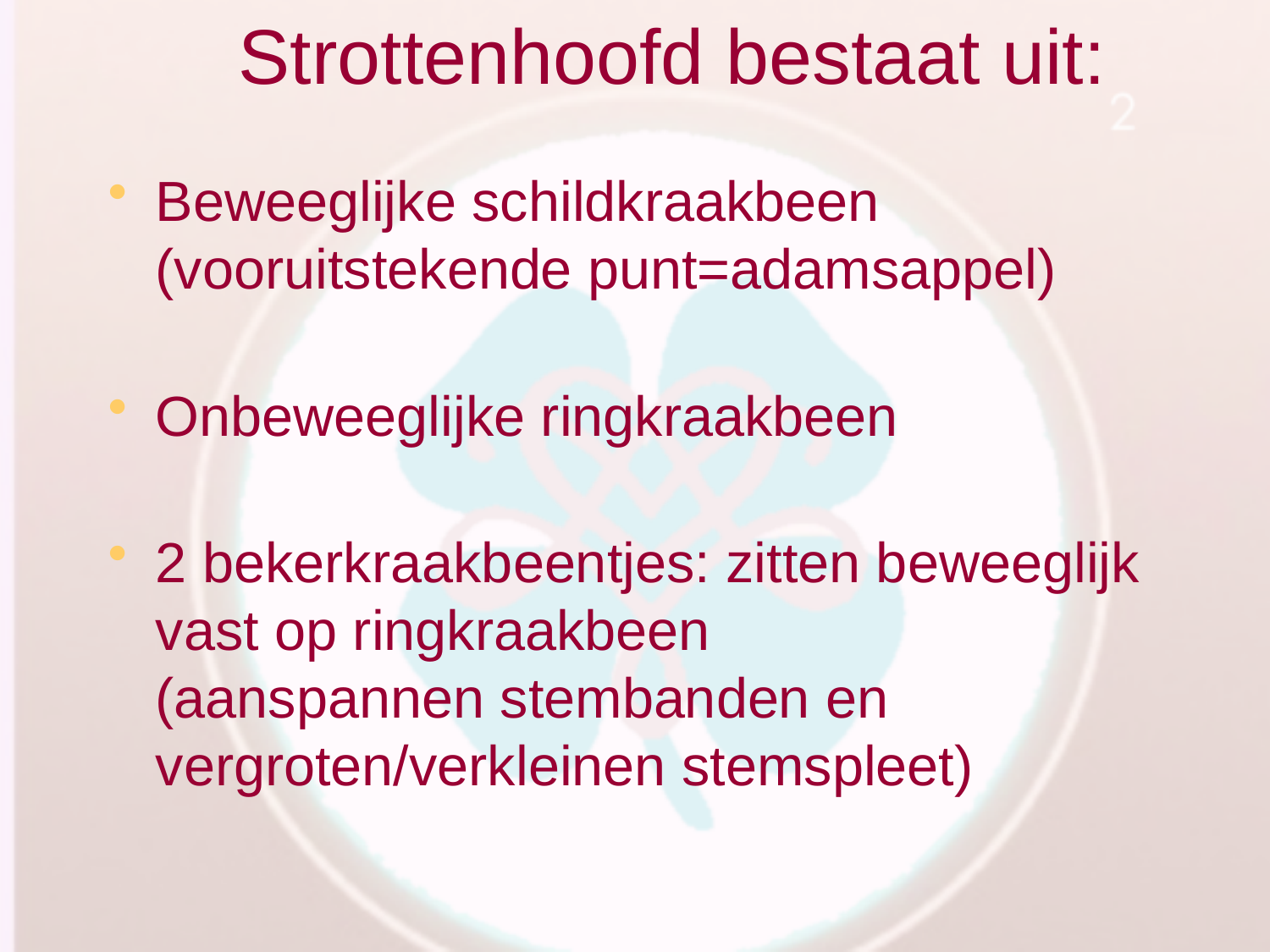

# Strottenhoofd bestaat uit:
Beweeglijke schildkraakbeen (vooruitstekende punt=adamsappel)
Onbeweeglijke ringkraakbeen
2 bekerkraakbeentjes: zitten beweeglijk vast op ringkraakbeen
(aanspannen stembanden en vergroten/verkleinen stemspleet)